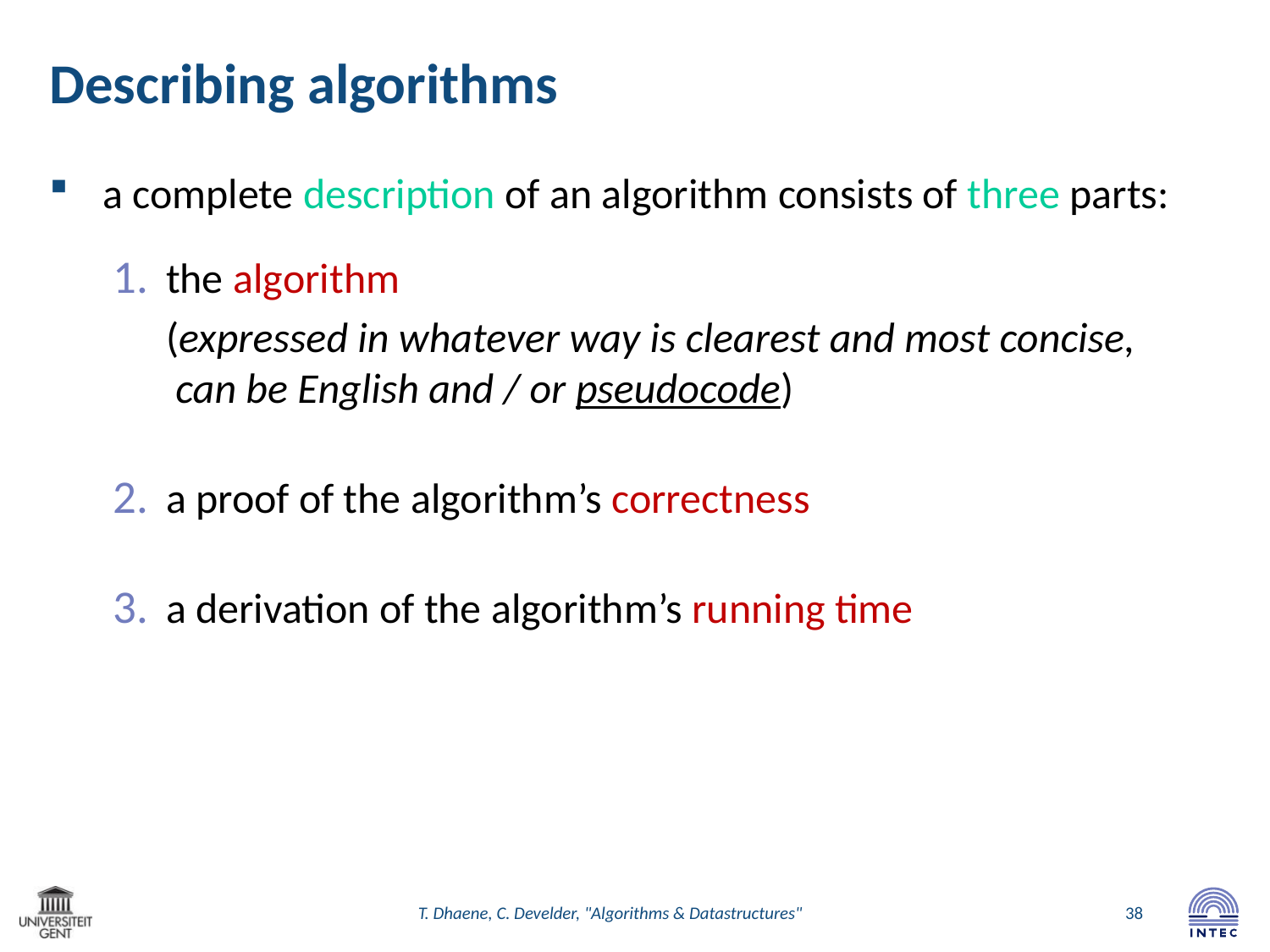

# Describing algorithms
a complete description of an algorithm consists of three parts:
the algorithm
	(expressed in whatever way is clearest and most concise,
 can be English and / or pseudocode)
a proof of the algorithm’s correctness
a derivation of the algorithm’s running time
T. Dhaene, C. Develder, "Algorithms & Datastructures"
38